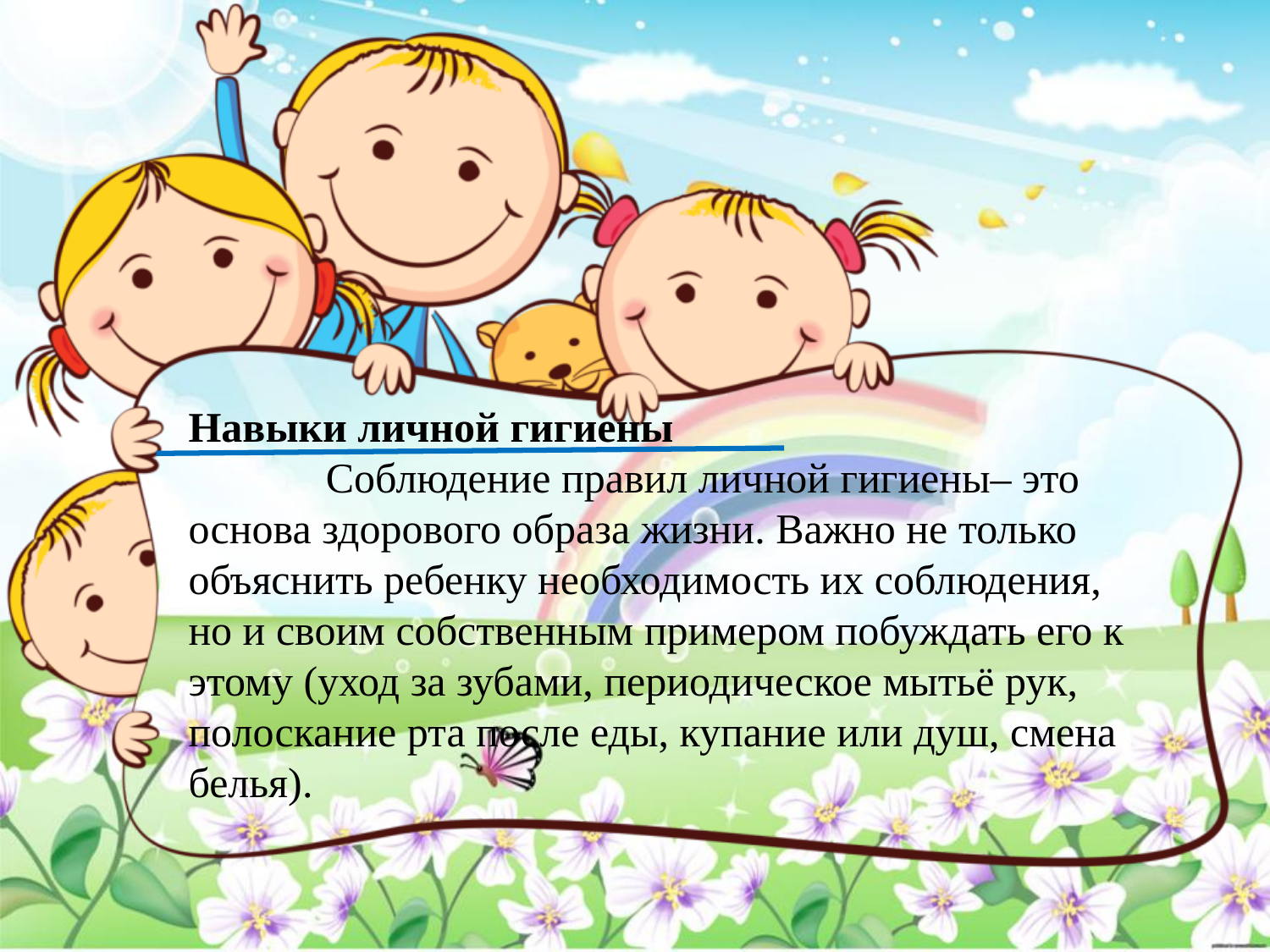

Навыки личной гигиены
             Соблюдение правил личной гигиены– это основа здорового образа жизни. Важно не только объяснить ребенку необходимость их соблюдения, но и своим собственным примером побуждать его к этому (уход за зубами, периодическое мытьё рук, полоскание рта после еды, купание или душ, смена белья).